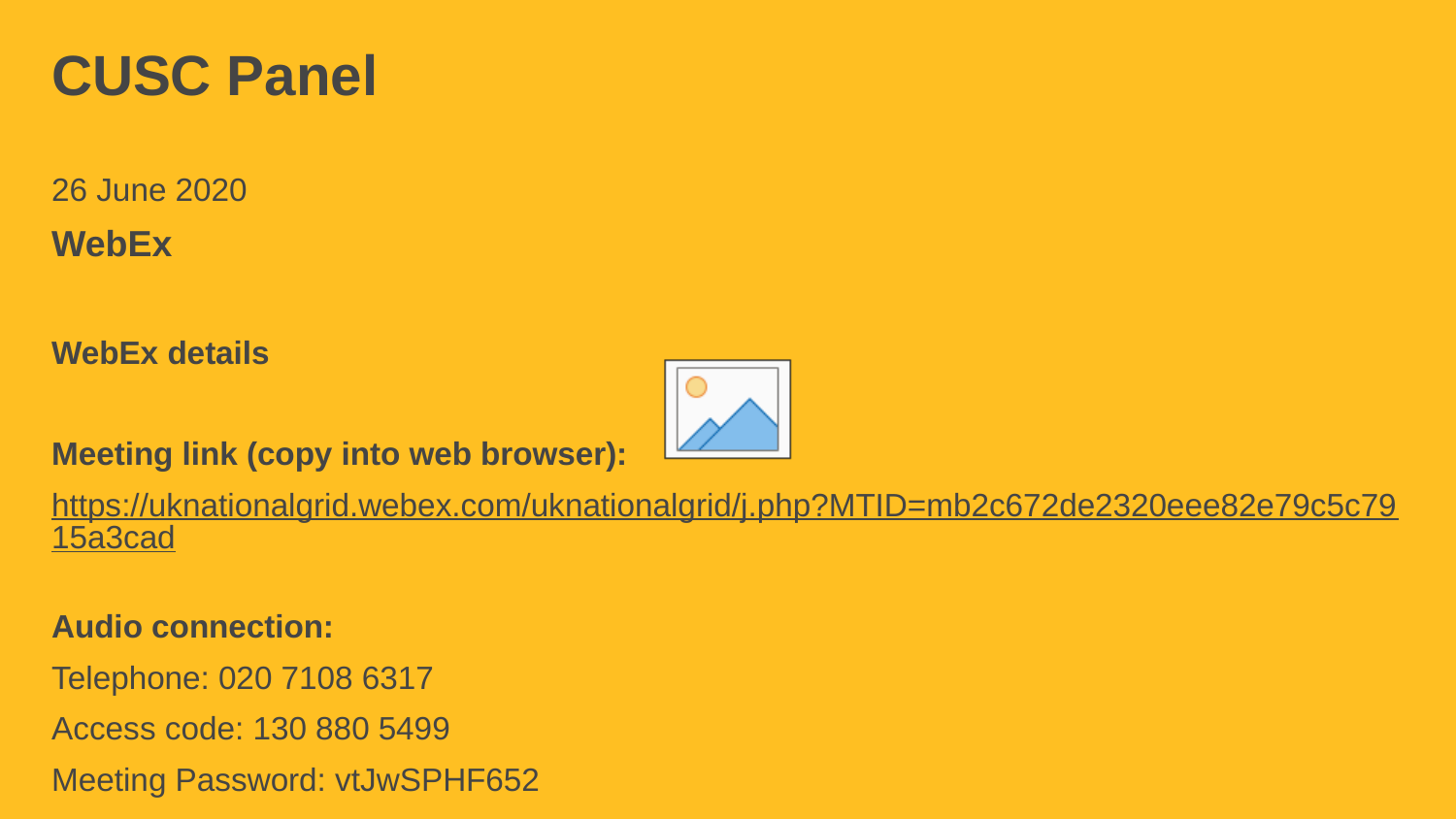

# CUSC Panel
26 June 2020
WebEx

WebEx details

Meeting link (copy into web browser):
https://uknationalgrid.webex.com/uknationalgrid/j.php?MTID=mb2c672de2320eee82e79c5c7915a3cad
Audio connection:
Telephone: 020 7108 6317
Access code: 130 880 5499
Meeting Password: vtJwSPHF652
https://nationalgrid.onbrandcloud.com/login/